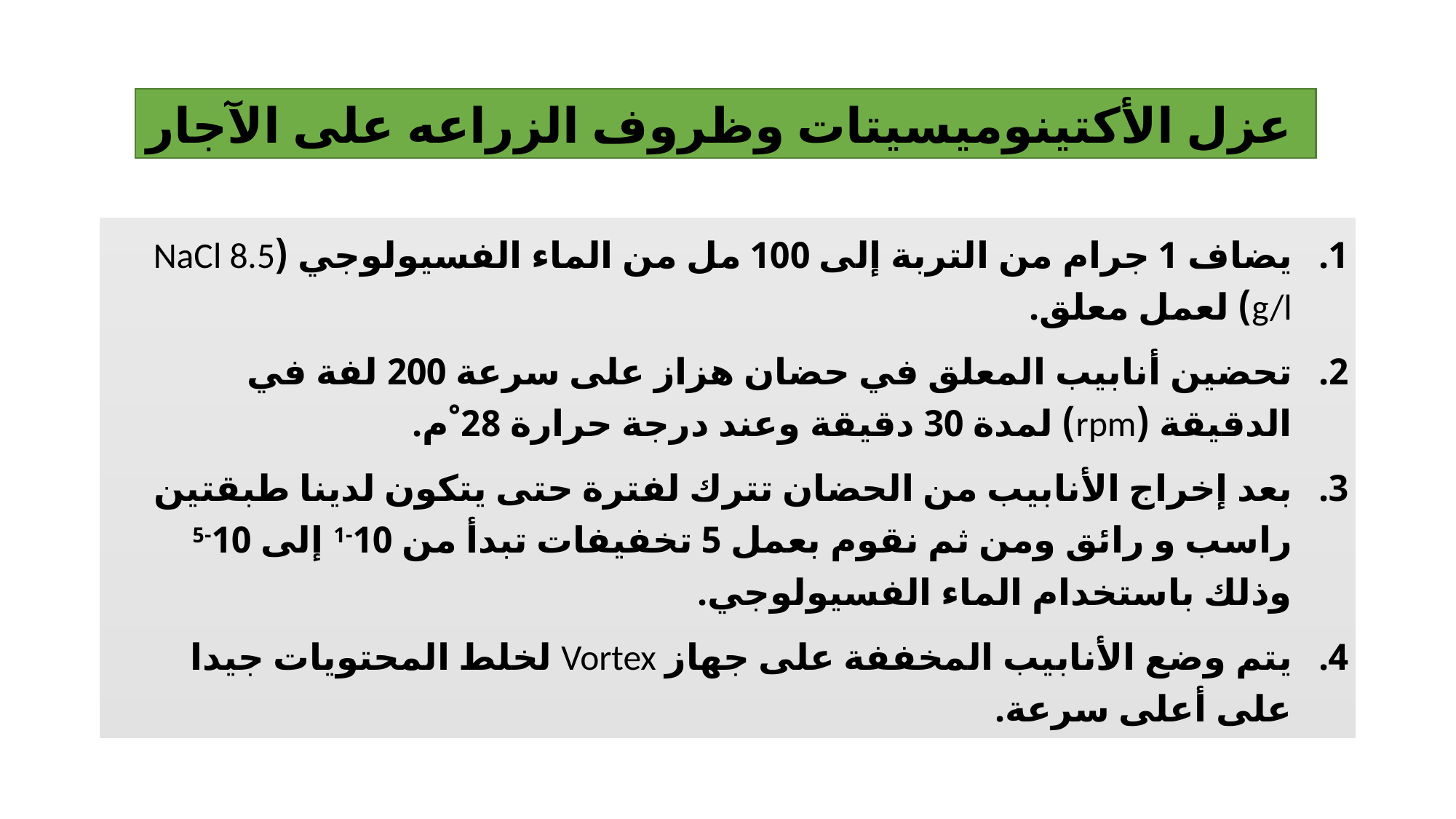

عزل الأكتينوميسيتات وظروف الزراعه على الآجار
يضاف 1 جرام من التربة إلى 100 مل من الماء الفسيولوجي (NaCl 8.5 g/l) لعمل معلق.
تحضين أنابيب المعلق في حضان هزاز على سرعة 200 لفة في الدقيقة (rpm) لمدة 30 دقيقة وعند درجة حرارة 28 ْم.
بعد إخراج الأنابيب من الحضان تترك لفترة حتى يتكون لدينا طبقتين راسب و رائق ومن ثم نقوم بعمل 5 تخفيفات تبدأ من 10-1  إلى 10-5  وذلك باستخدام الماء الفسيولوجي.
يتم وضع الأنابيب المخففة على جهاز Vortex لخلط المحتويات جيدا على أعلى سرعة.